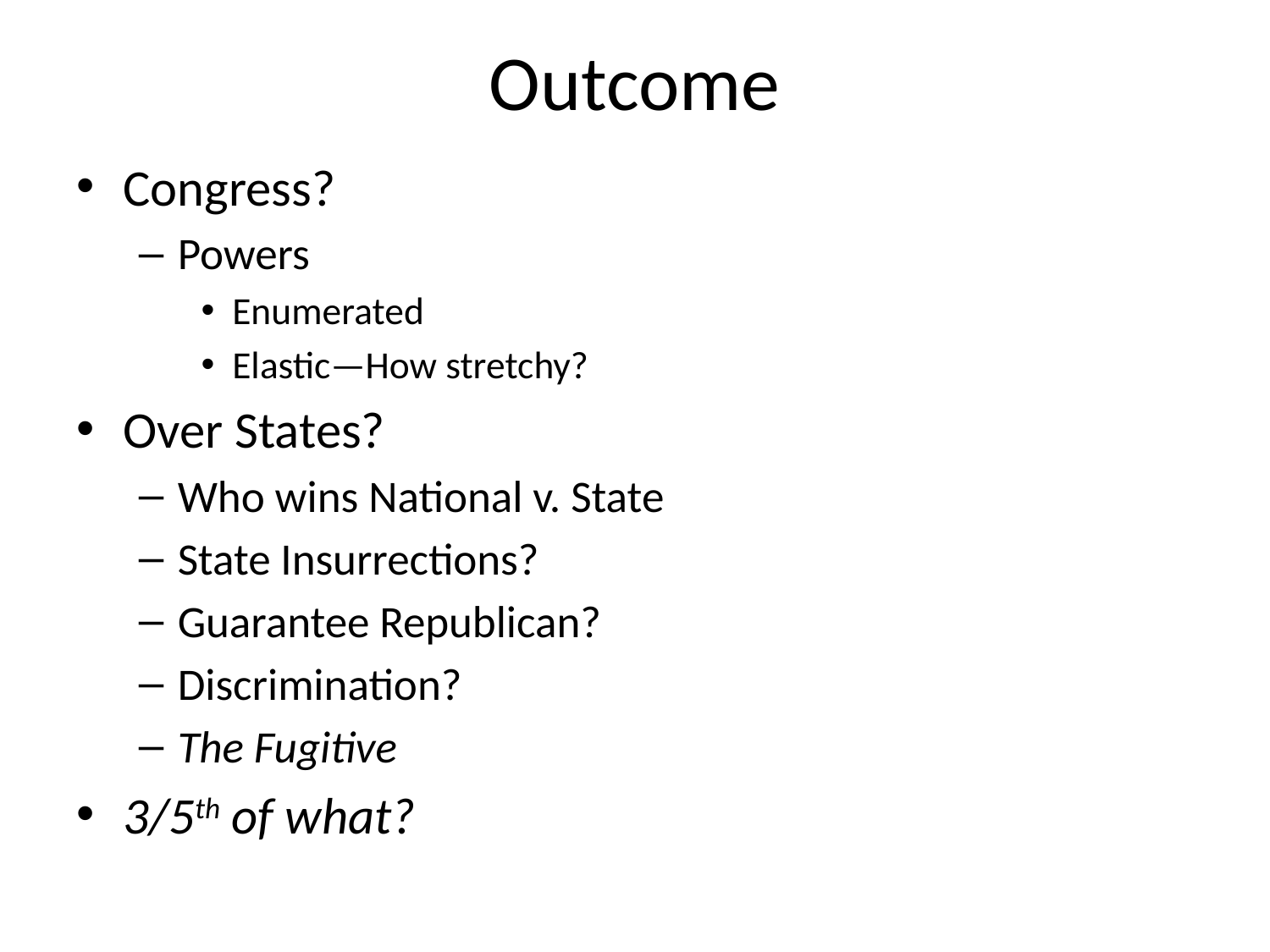

# Outcome
Congress?
Powers
Enumerated
Elastic—How stretchy?
Over States?
Who wins National v. State
State Insurrections?
Guarantee Republican?
Discrimination?
The Fugitive
3/5th of what?